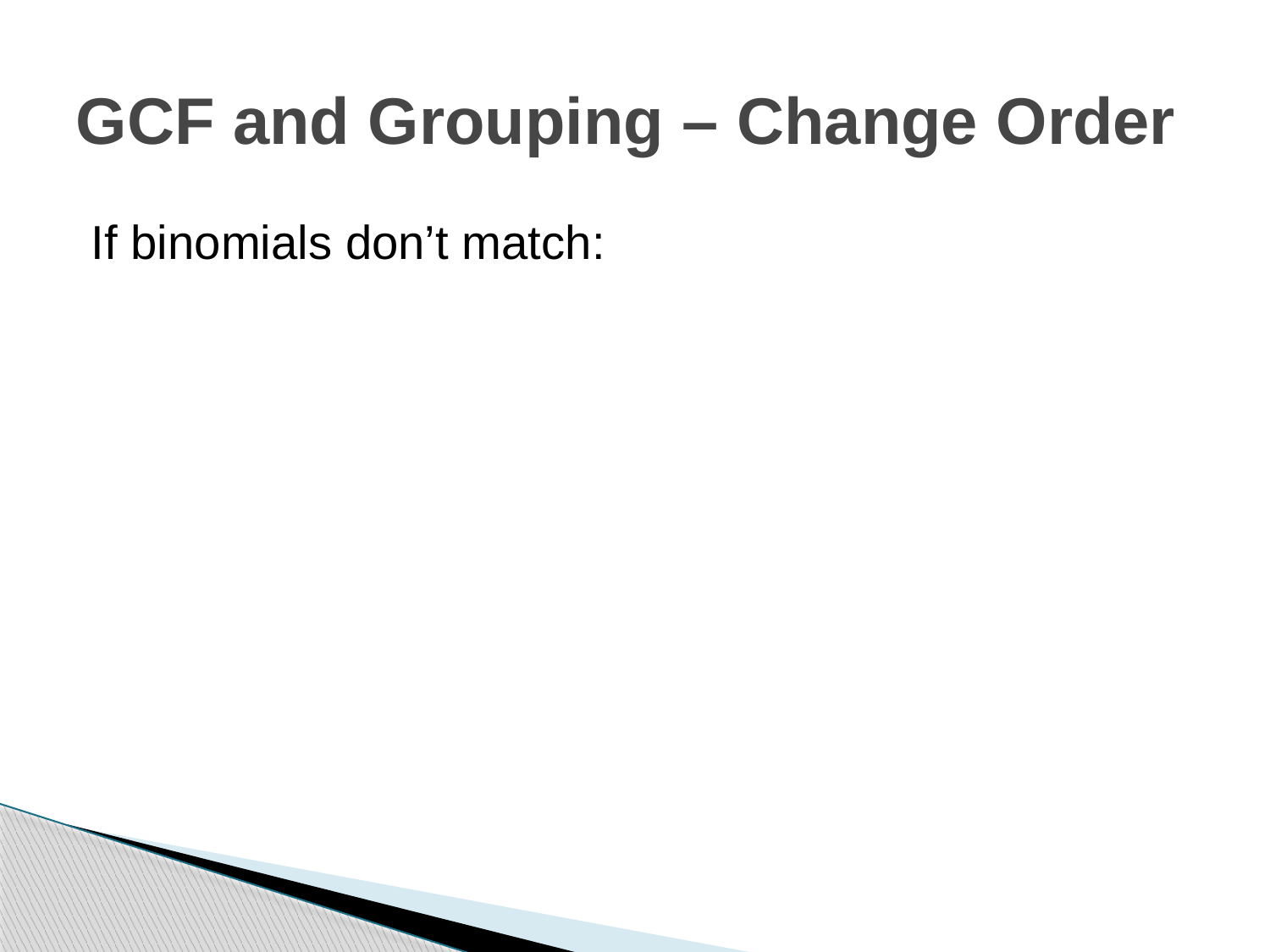

# GCF and Grouping – Change Order
If binomials don’t match: